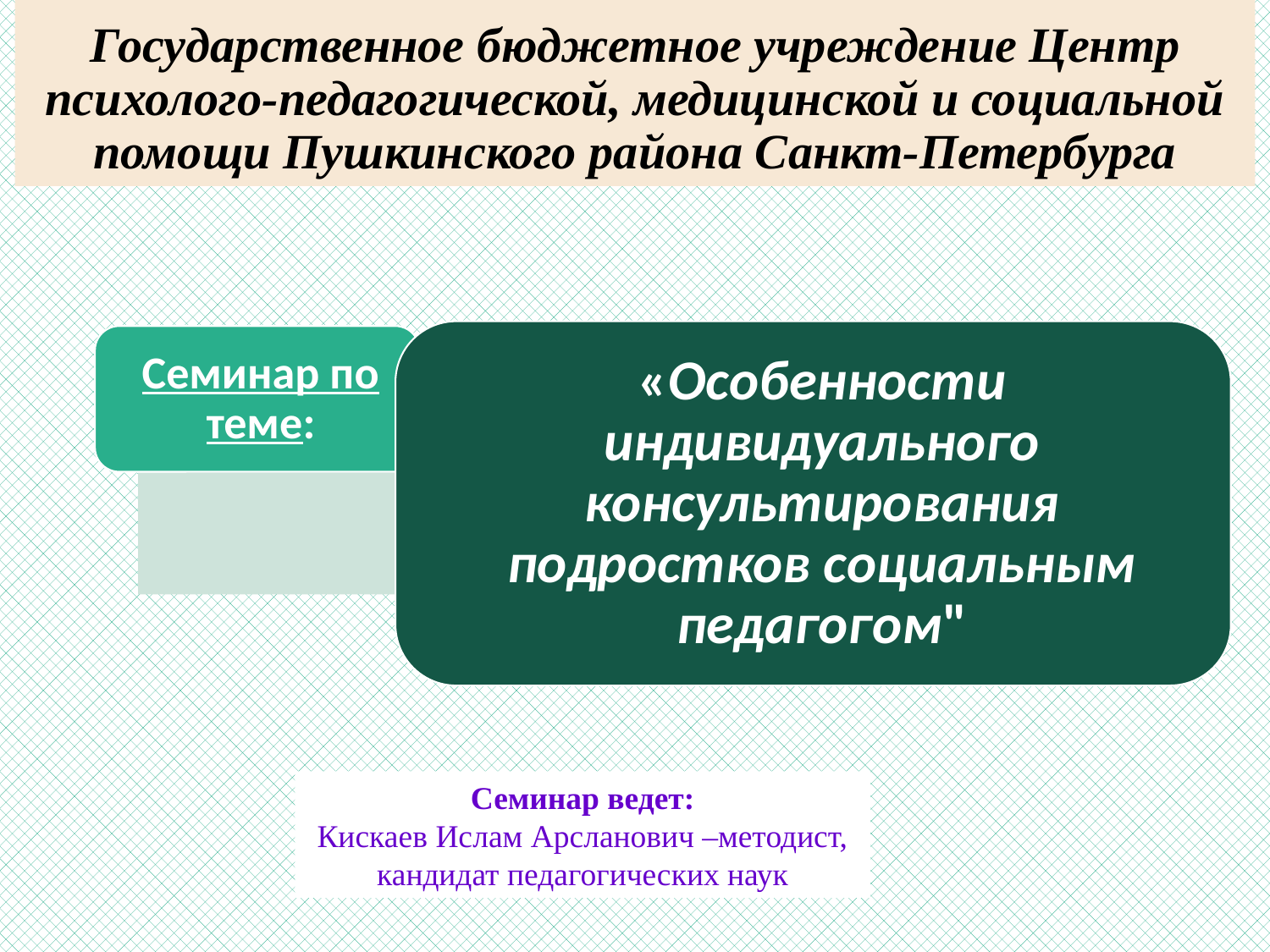

# Государственное бюджетное учреждение Центр психолого-педагогической, медицинской и социальной помощи Пушкинского района Санкт-Петербурга
Семинар по теме:
«Особенности индивидуального консультирования подростков социальным педагогом"
Семинар ведет:
Кискаев Ислам Арсланович –методист,
кандидат педагогических наук